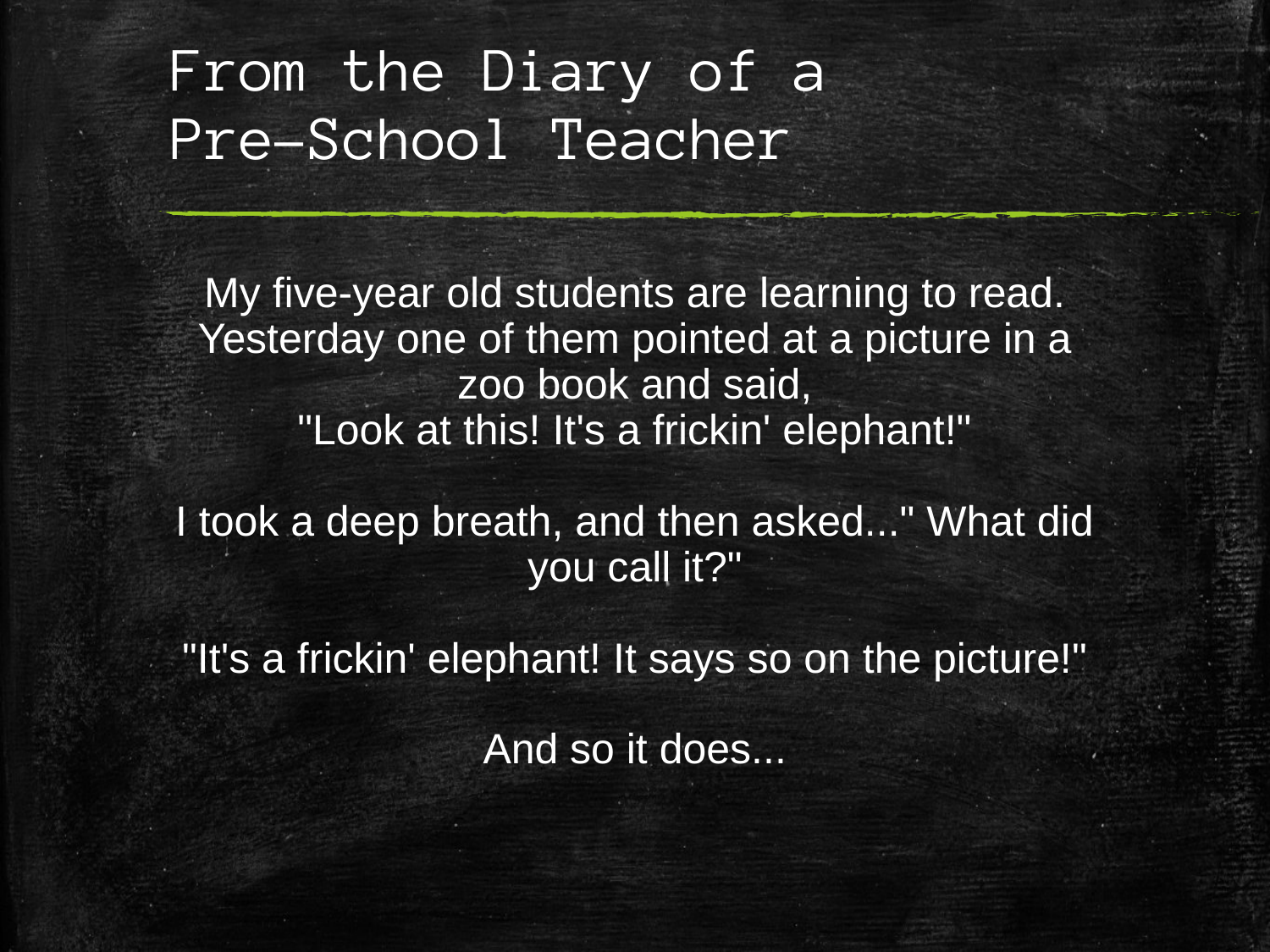

# From the Diary of a Pre-School Teacher
My five-year old students are learning to read.
Yesterday one of them pointed at a picture in a zoo book and said,
"Look at this! It's a frickin' elephant!"
I took a deep breath, and then asked..." What did you call it?"
"It's a frickin' elephant! It says so on the picture!"
And so it does...